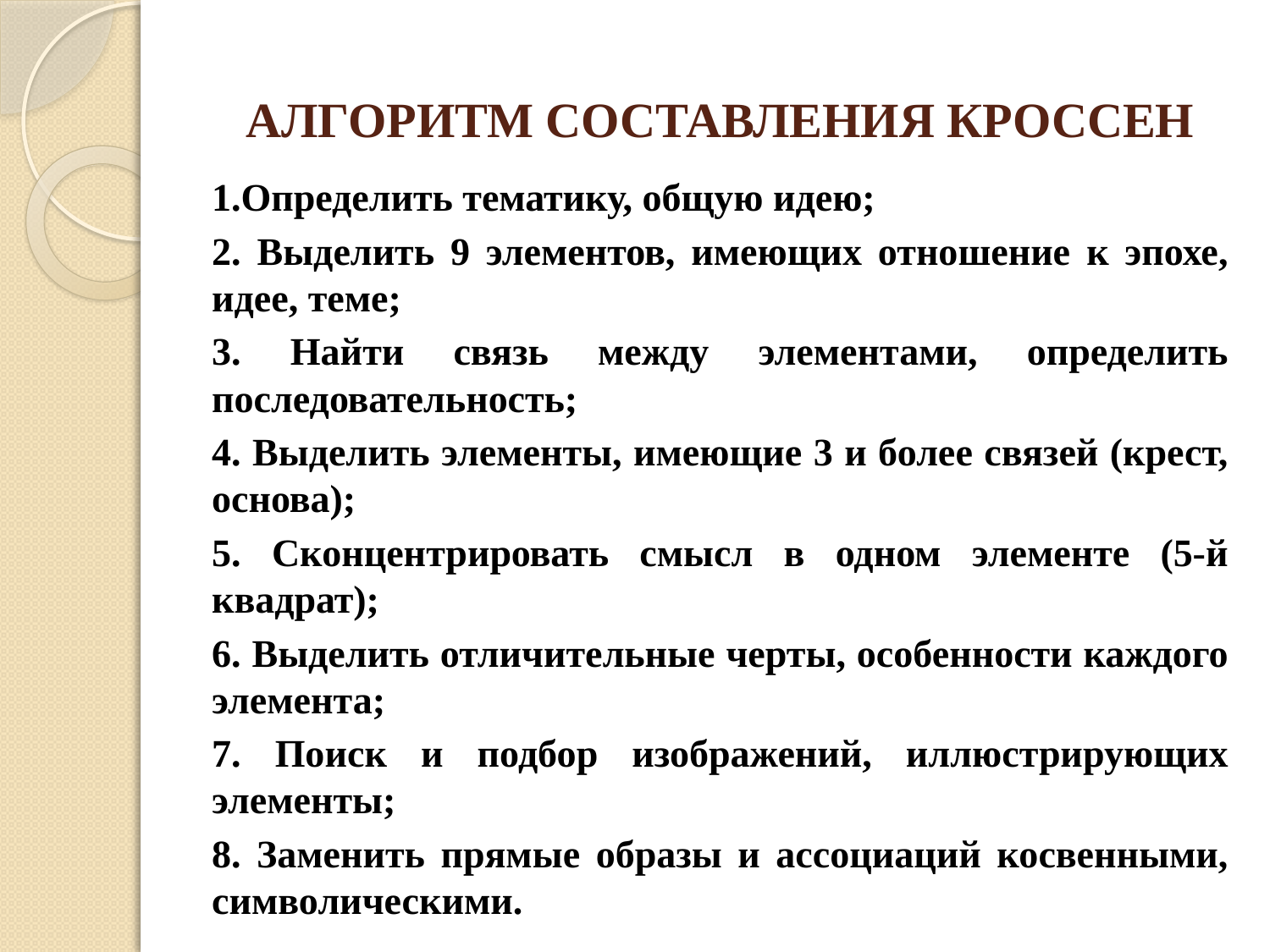

# АЛГОРИТМ СОСТАВЛЕНИЯ КРОССЕН
1.Определить тематику, общую идею;
2. Выделить 9 элементов, имеющих отношение к эпохе, идее, теме;
3. Найти связь между элементами, определить последовательность;
4. Выделить элементы, имеющие 3 и более связей (крест, основа);
5. Сконцентрировать смысл в одном элементе (5-й квадрат);
6. Выделить отличительные черты, особенности каждого элемента;
7. Поиск и подбор изображений, иллюстрирующих элементы;
8. Заменить прямые образы и ассоциаций косвенными, символическими.